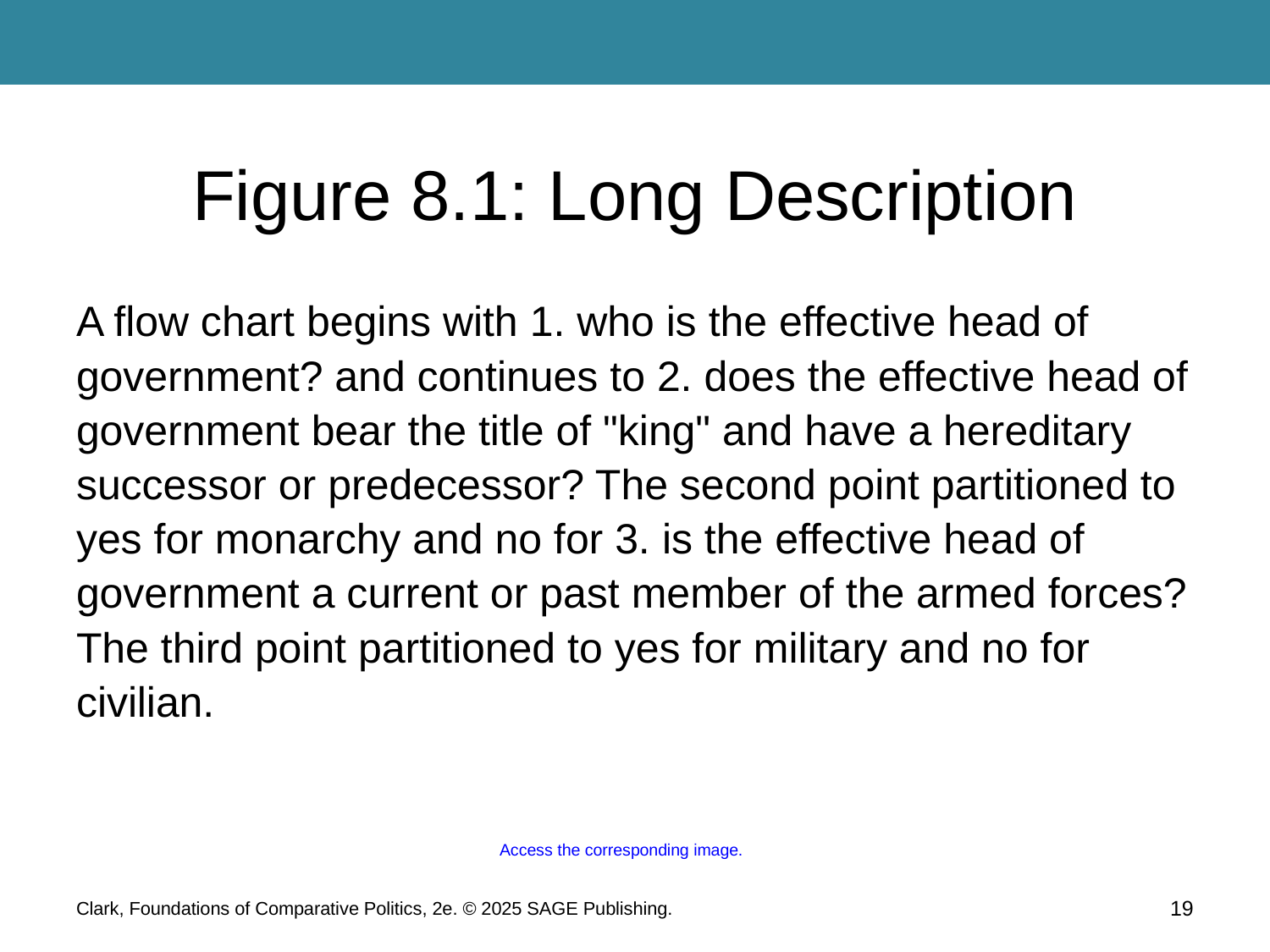

# Figure 8.1: Long Description
A flow chart begins with 1. who is the effective head of government? and continues to 2. does the effective head of government bear the title of "king" and have a hereditary successor or predecessor? The second point partitioned to yes for monarchy and no for 3. is the effective head of government a current or past member of the armed forces? The third point partitioned to yes for military and no for civilian.
Access the corresponding image.
19
Clark, Foundations of Comparative Politics, 2e. © 2025 SAGE Publishing.